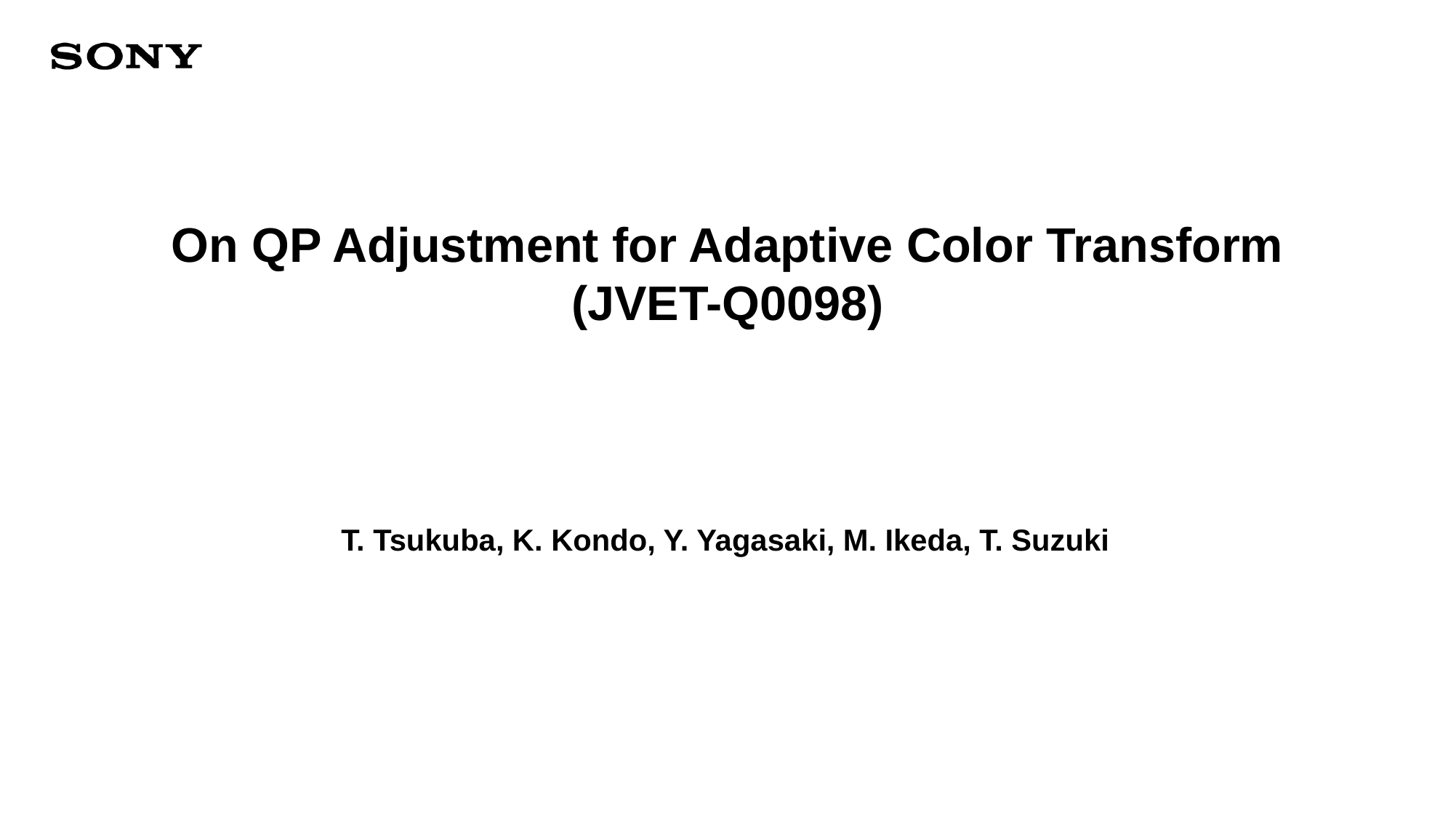

On QP Adjustment for Adaptive Color Transform
(JVET-Q0098)
T. Tsukuba, K. Kondo, Y. Yagasaki, M. Ikeda, T. Suzuki